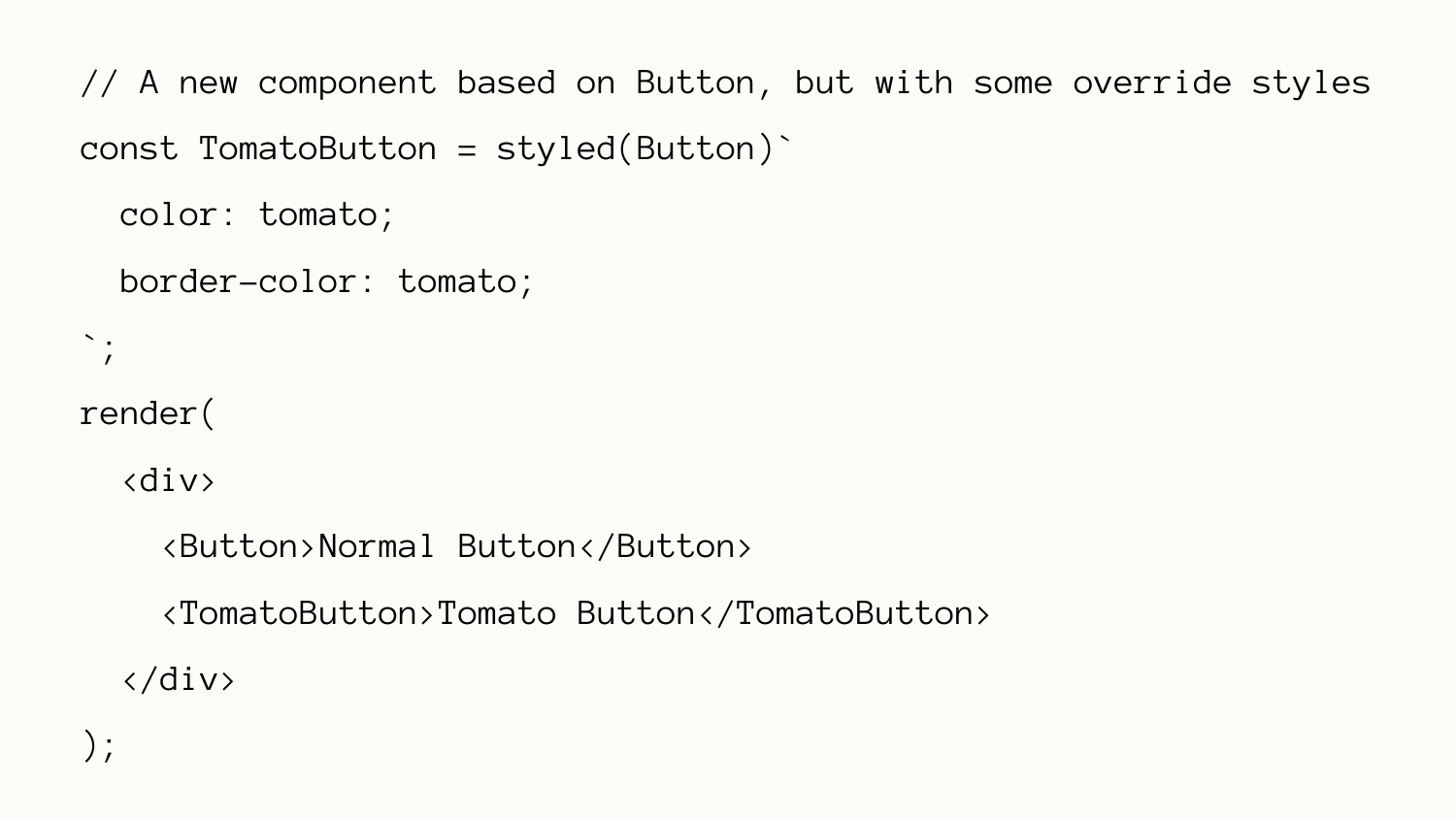

// A new component based on Button, but with some override styles
const TomatoButton = styled(Button)`
  color: tomato;
  border-color: tomato;
`;
render(
  <div>
    <Button>Normal Button</Button>
    <TomatoButton>Tomato Button</TomatoButton>
  </div>
);